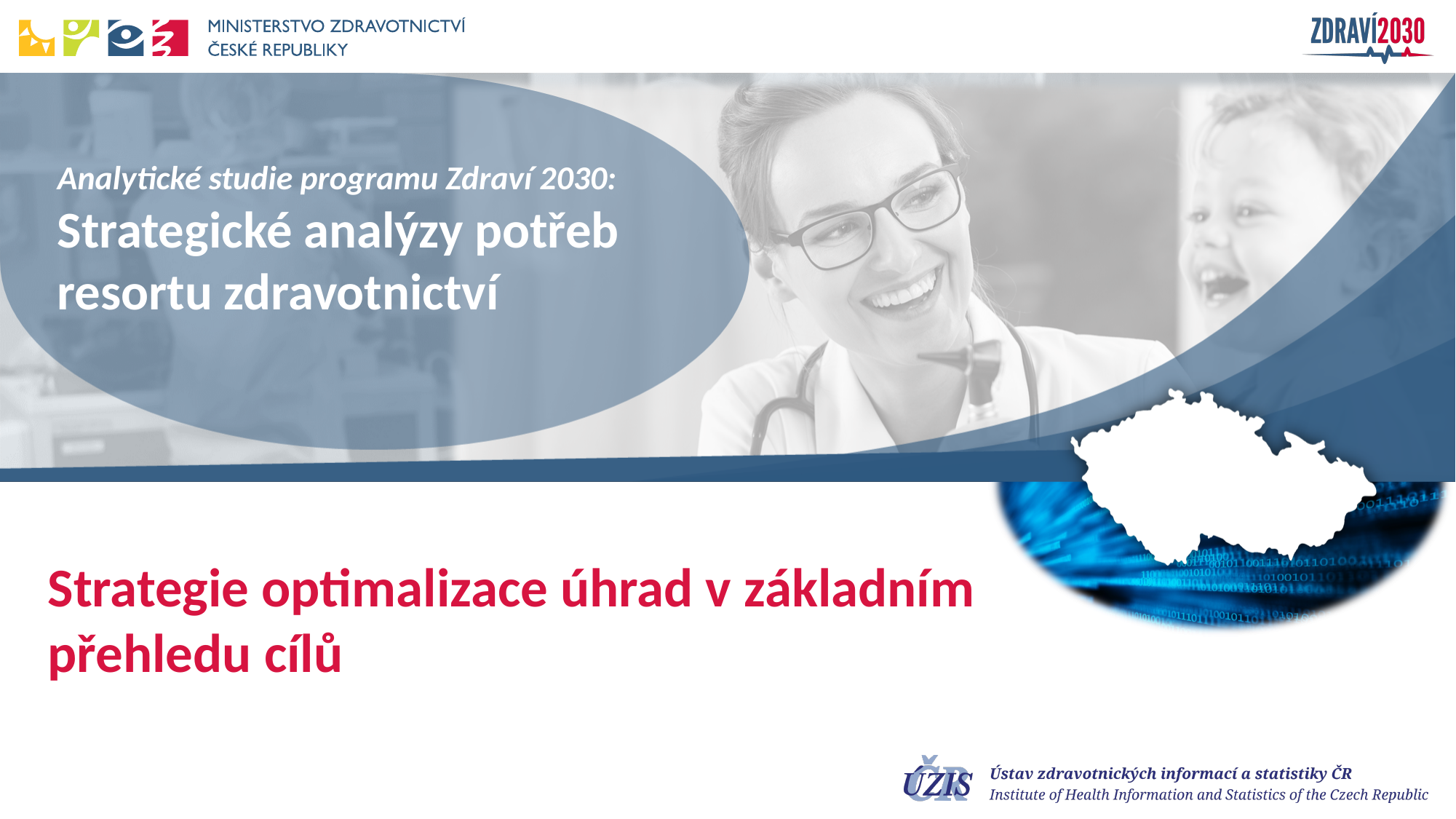

Strategie optimalizace úhrad v základním přehledu cílů